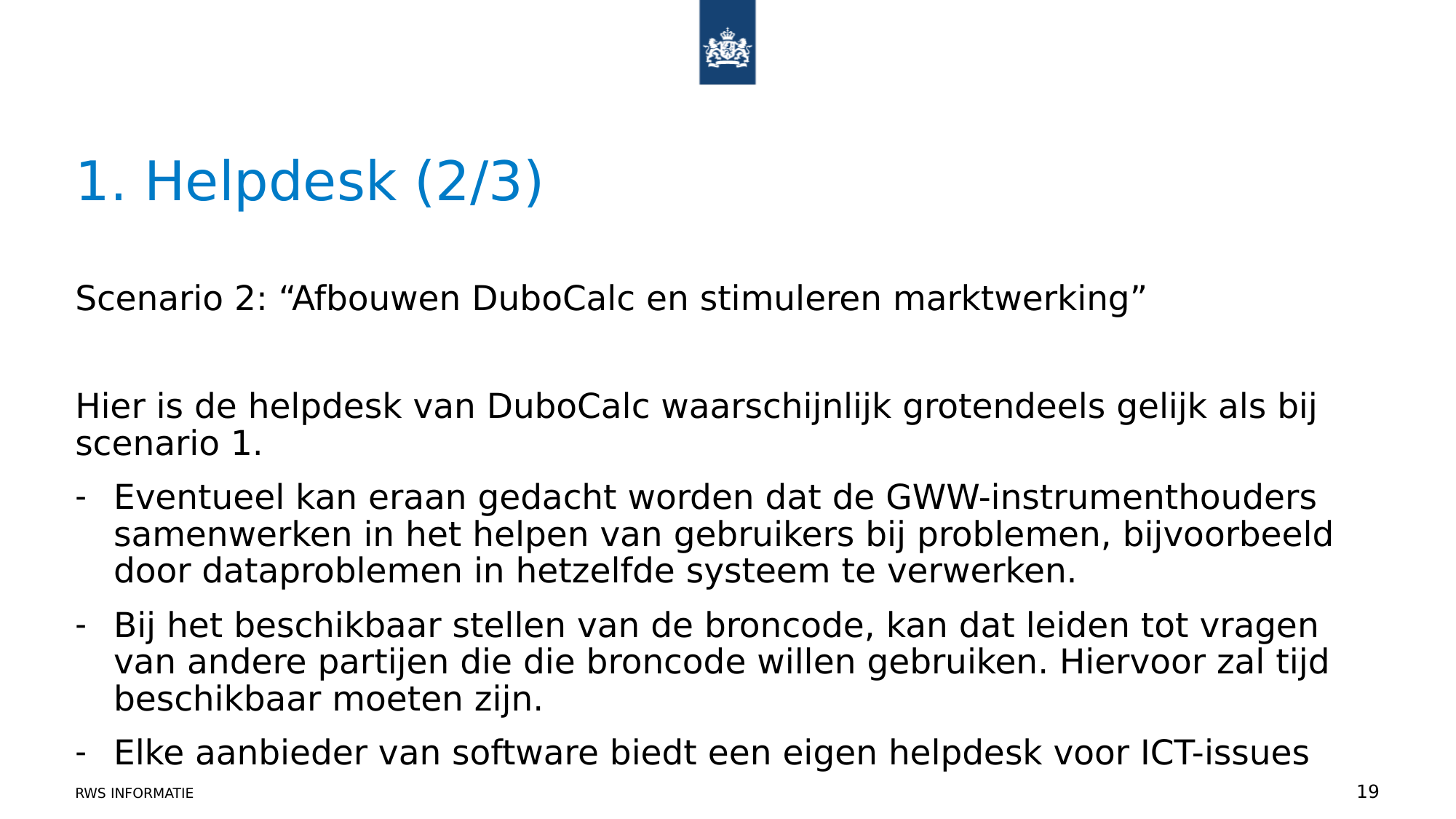

# 1. Helpdesk (2/3)
Scenario 2: “Afbouwen DuboCalc en stimuleren marktwerking”

Hier is de helpdesk van DuboCalc waarschijnlijk grotendeels gelijk als bij scenario 1.
Eventueel kan eraan gedacht worden dat de GWW-instrumenthouders samenwerken in het helpen van gebruikers bij problemen, bijvoorbeeld door dataproblemen in hetzelfde systeem te verwerken.
Bij het beschikbaar stellen van de broncode, kan dat leiden tot vragen van andere partijen die die broncode willen gebruiken. Hiervoor zal tijd beschikbaar moeten zijn.
Elke aanbieder van software biedt een eigen helpdesk voor ICT-issues
RWS INFORMATIE
19